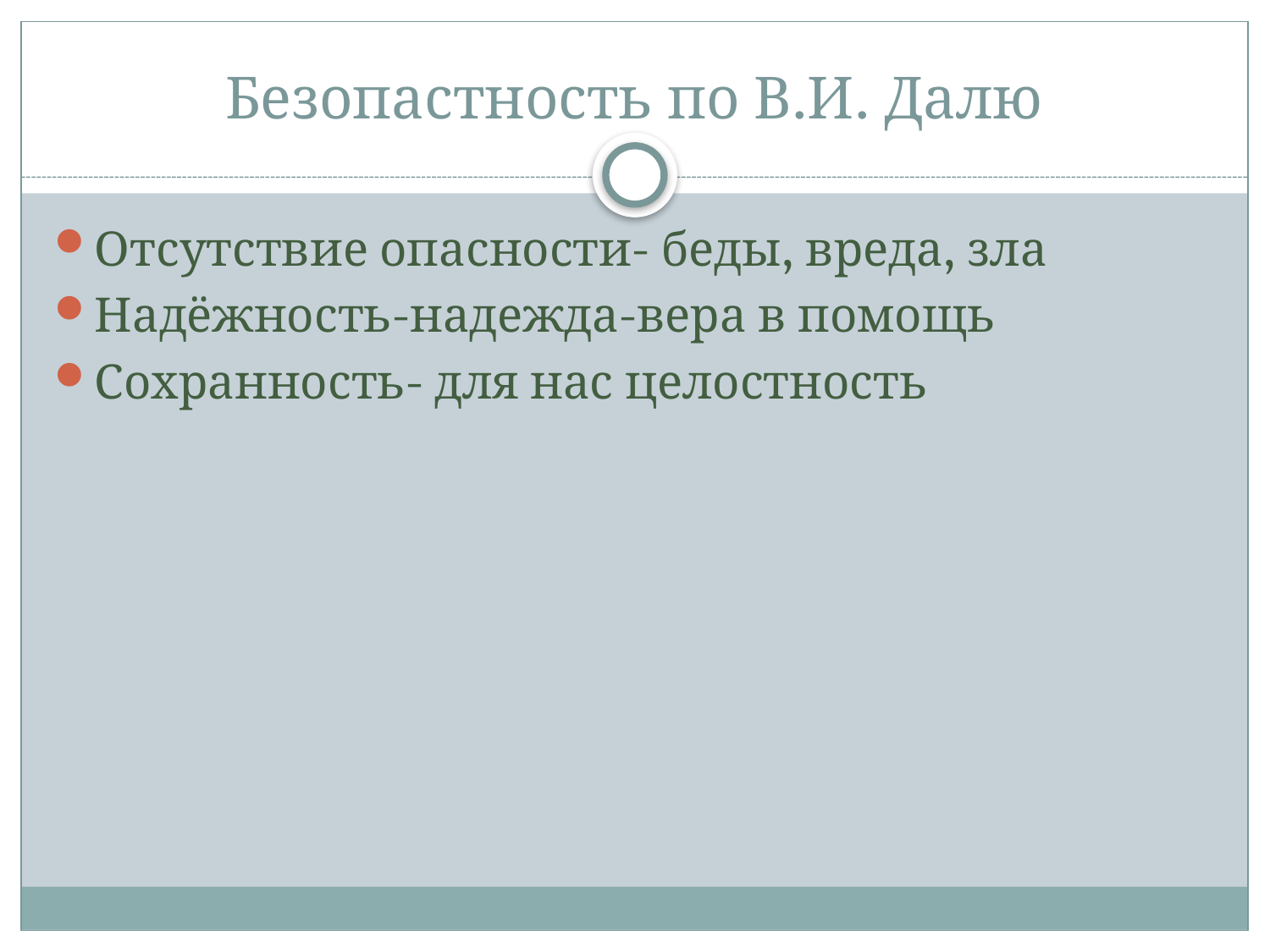

# Безопастность по В.И. Далю
Отсутствие опасности- беды, вреда, зла
Надёжность-надежда-вера в помощь
Сохранность- для нас целостность